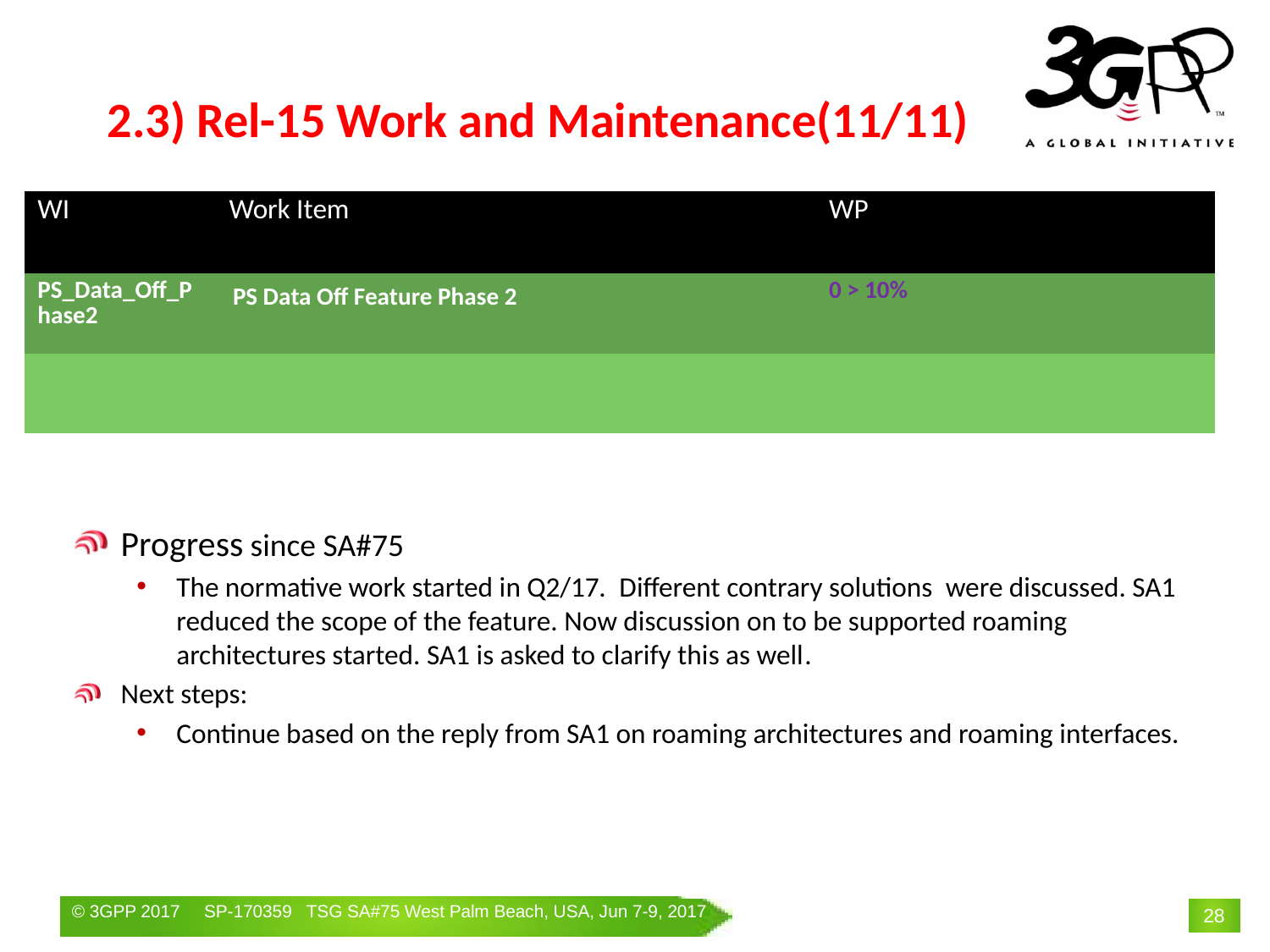

# 2.3) Rel-15 Work and Maintenance(11/11)
| WI | Work Item | WP |  |  |
| --- | --- | --- | --- | --- |
| PS\_Data\_Off\_Phase2 | PS Data Off Feature Phase 2 | 0 > 10% |  |  |
|  |  |  |  |  |
Progress since SA#75
The normative work started in Q2/17.  Different contrary solutions  were discussed. SA1 reduced the scope of the feature. Now discussion on to be supported roaming architectures started. SA1 is asked to clarify this as well.
Next steps:
Continue based on the reply from SA1 on roaming architectures and roaming interfaces.